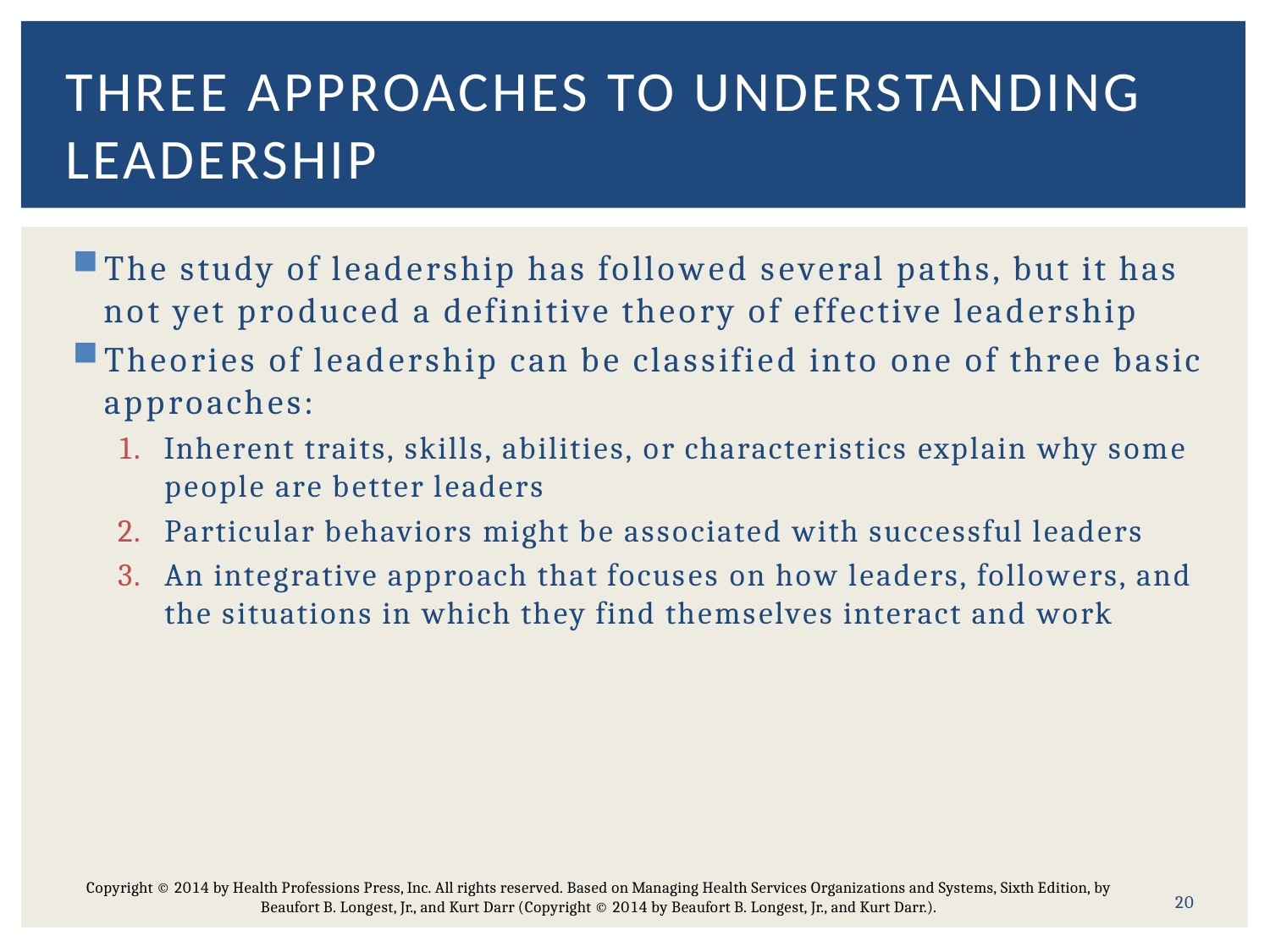

# Three approaches to understanding leadership
The study of leadership has followed several paths, but it has not yet produced a definitive theory of effective leadership
Theories of leadership can be classified into one of three basic approaches:
Inherent traits, skills, abilities, or characteristics explain why some people are better leaders
Particular behaviors might be associated with successful leaders
An integrative approach that focuses on how leaders, followers, and the situations in which they find themselves interact and work

20